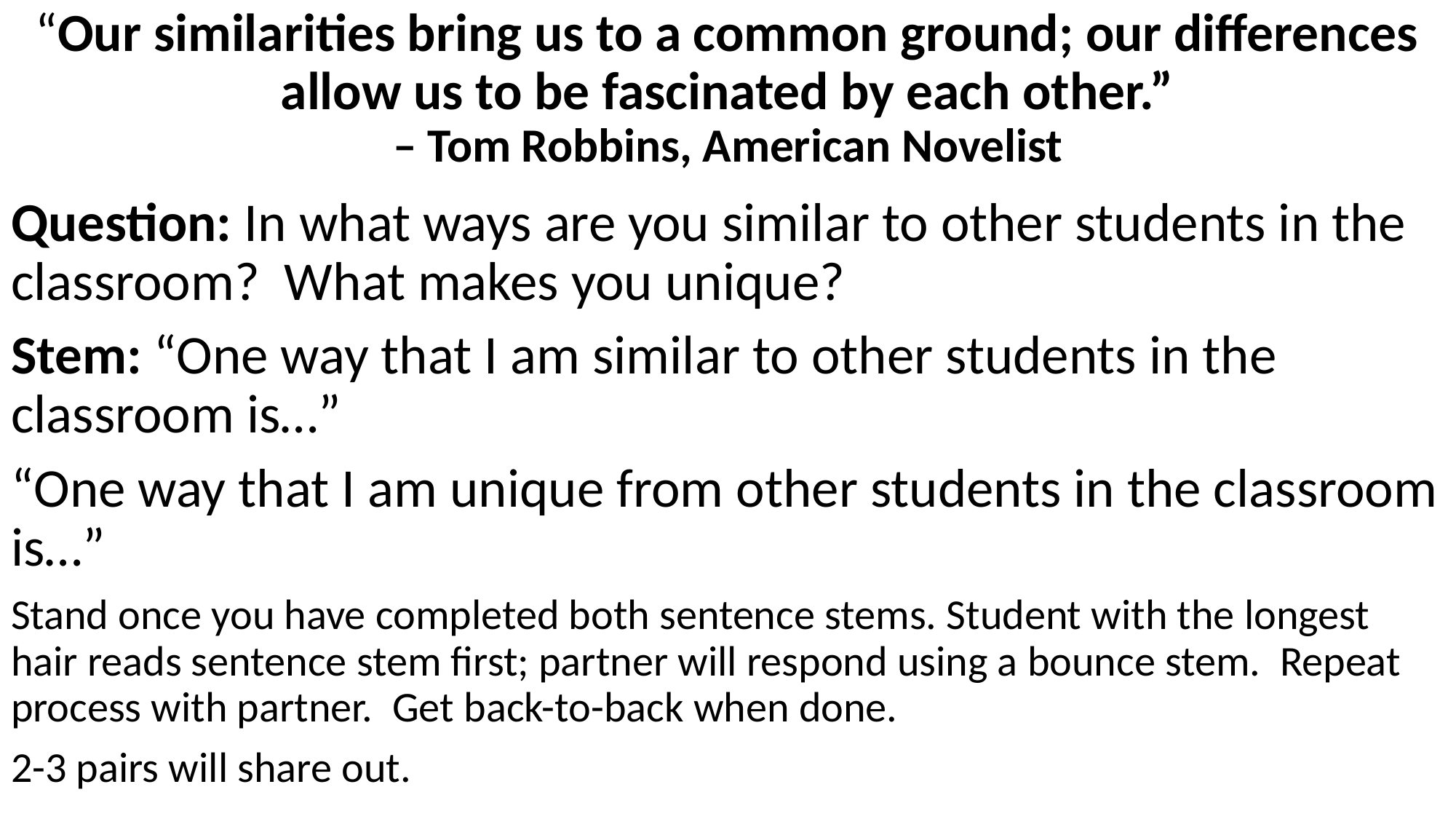

“Our similarities bring us to a common ground; our differences allow us to be fascinated by each other.”
– Tom Robbins, American Novelist
Question: In what ways are you similar to other students in the classroom?  What makes you unique?
Stem: “One way that I am similar to other students in the classroom is…”
“One way that I am unique from other students in the classroom is…”
Stand once you have completed both sentence stems. Student with the longest hair reads sentence stem first; partner will respond using a bounce stem.  Repeat process with partner.  Get back-to-back when done.
2-3 pairs will share out.